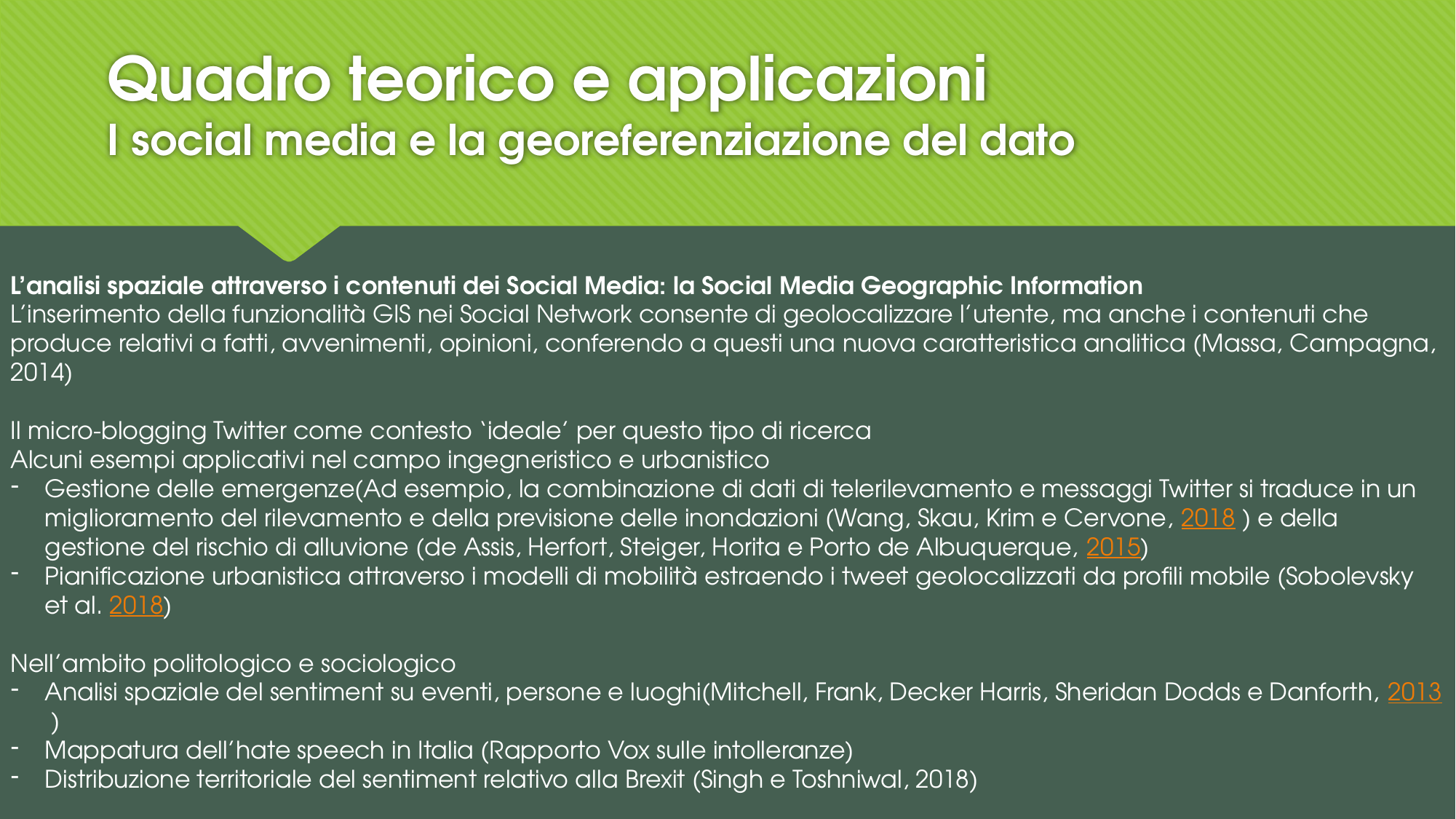

# Quadro teorico e applicazioni I social media e la georeferenziazione del dato
L’analisi spaziale attraverso i contenuti dei Social Media: la Social Media Geographic Information
L’inserimento della funzionalità GIS nei Social Network consente di geolocalizzare l’utente, ma anche i contenuti che produce relativi a fatti, avvenimenti, opinioni, conferendo a questi una nuova caratteristica analitica (Massa, Campagna, 2014)

Il micro-blogging Twitter come contesto ‘ideale’ per questo tipo di ricerca
Alcuni esempi applicativi nel campo ingegneristico e urbanistico
Gestione delle emergenze(Ad esempio, la combinazione di dati di telerilevamento e messaggi Twitter si traduce in un miglioramento del rilevamento e della previsione delle inondazioni (Wang, Skau, Krim e Cervone, 2018 ) e della gestione del rischio di alluvione (de Assis, Herfort, Steiger, Horita e Porto de Albuquerque, 2015)
Pianificazione urbanistica attraverso i modelli di mobilità estraendo i tweet geolocalizzati da profili mobile (Sobolevsky et al. 2018)

Nell’ambito politologico e sociologico
Analisi spaziale del sentiment su eventi, persone e luoghi(Mitchell, Frank, Decker Harris, Sheridan Dodds e Danforth, 2013 )
Mappatura dell’hate speech in Italia (Rapporto Vox sulle intolleranze)
Distribuzione territoriale del sentiment relativo alla Brexit (Singh e Toshniwal, 2018)